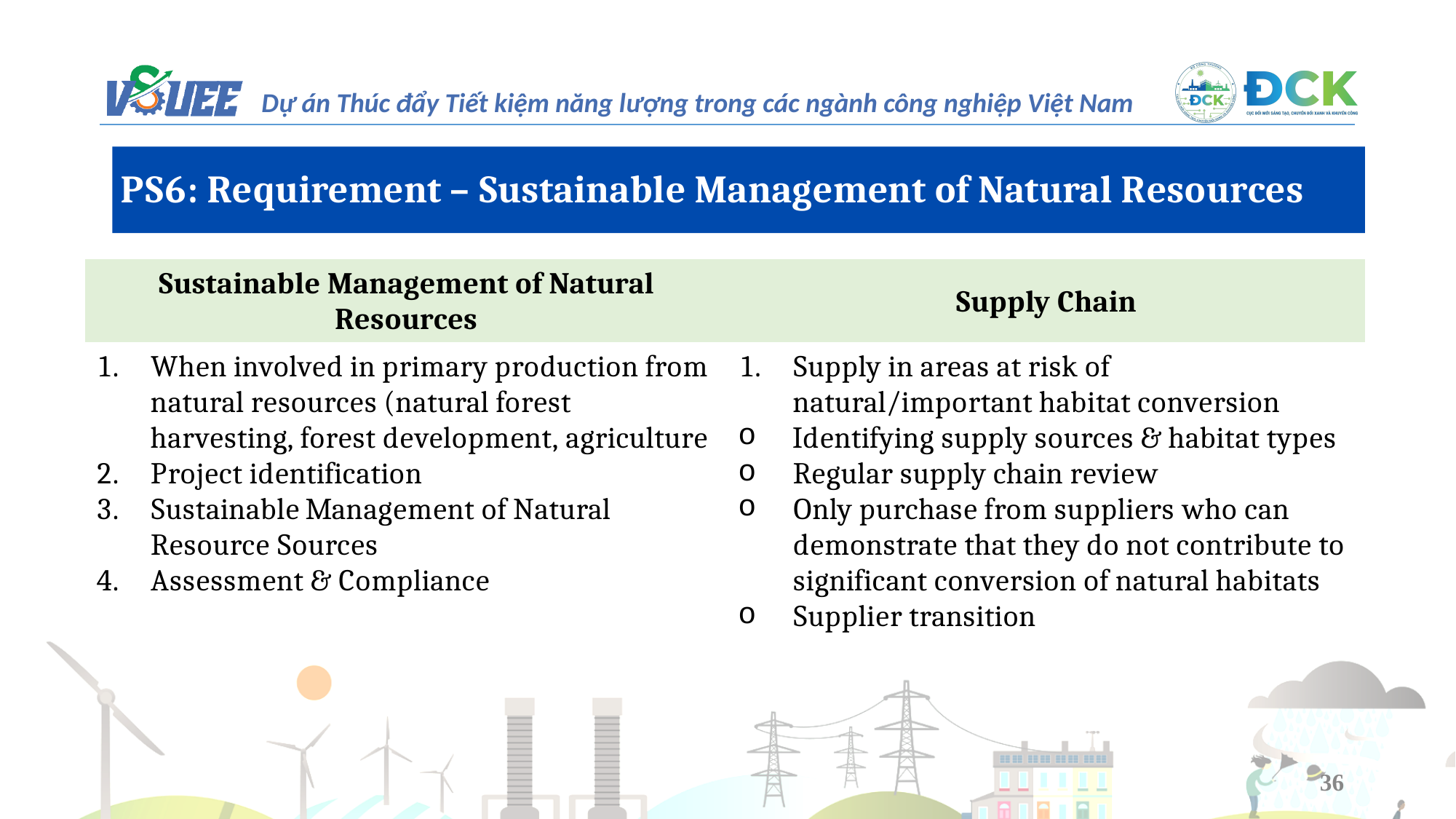

PS6: Requirement – Sustainable Management of Natural Resources
| Sustainable Management of Natural Resources | Supply Chain |
| --- | --- |
| When involved in primary production from natural resources (natural forest harvesting, forest development, agriculture Project identification Sustainable Management of Natural Resource Sources Assessment & Compliance | Supply in areas at risk of natural/important habitat conversion Identifying supply sources & habitat types Regular supply chain review Only purchase from suppliers who can demonstrate that they do not contribute to significant conversion of natural habitats Supplier transition |
36